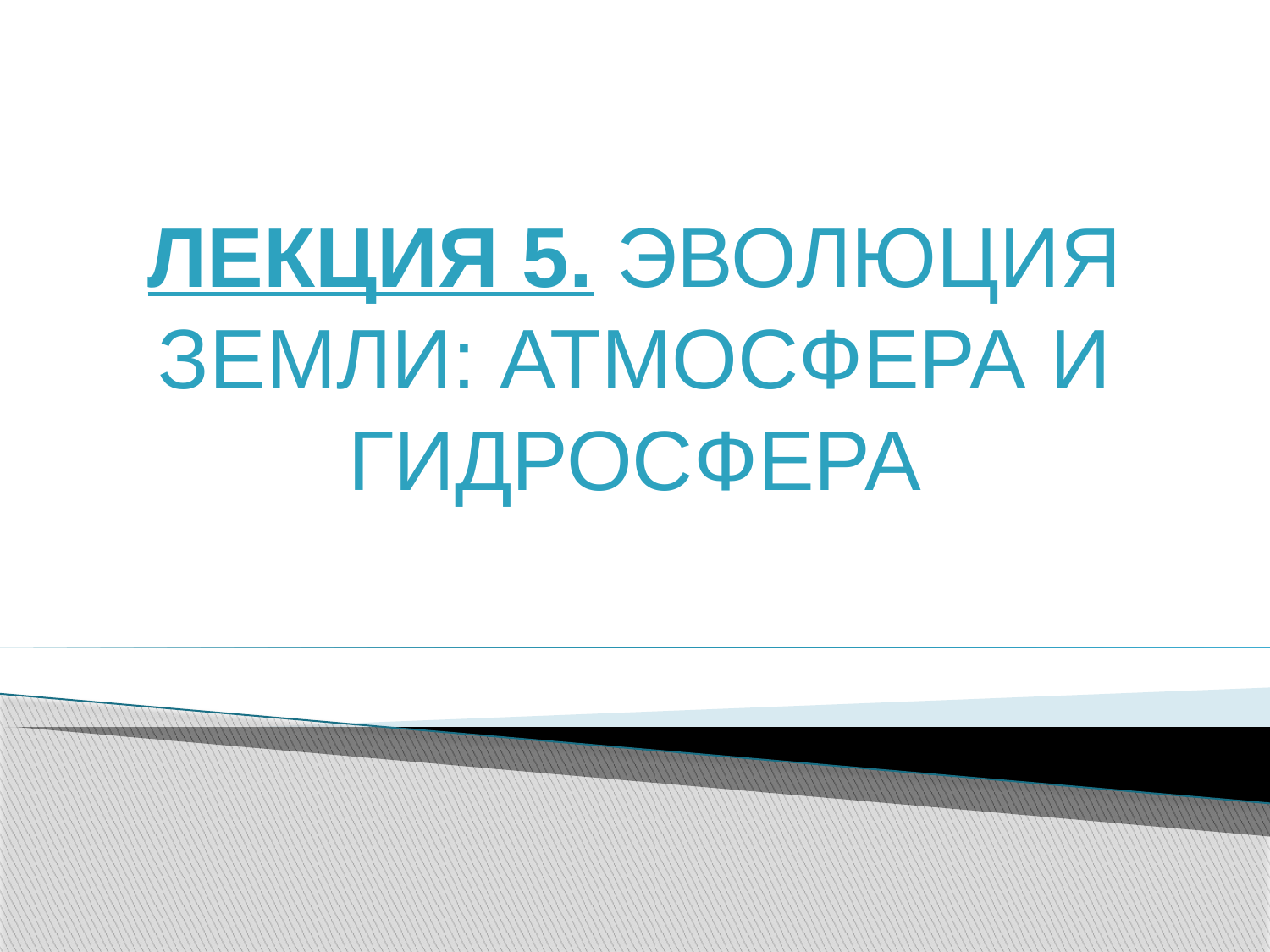

ЛЕКЦИЯ 5. ЭВОЛЮЦИЯ ЗЕМЛИ: АТМОСФЕРА И ГИДРОСФЕРА